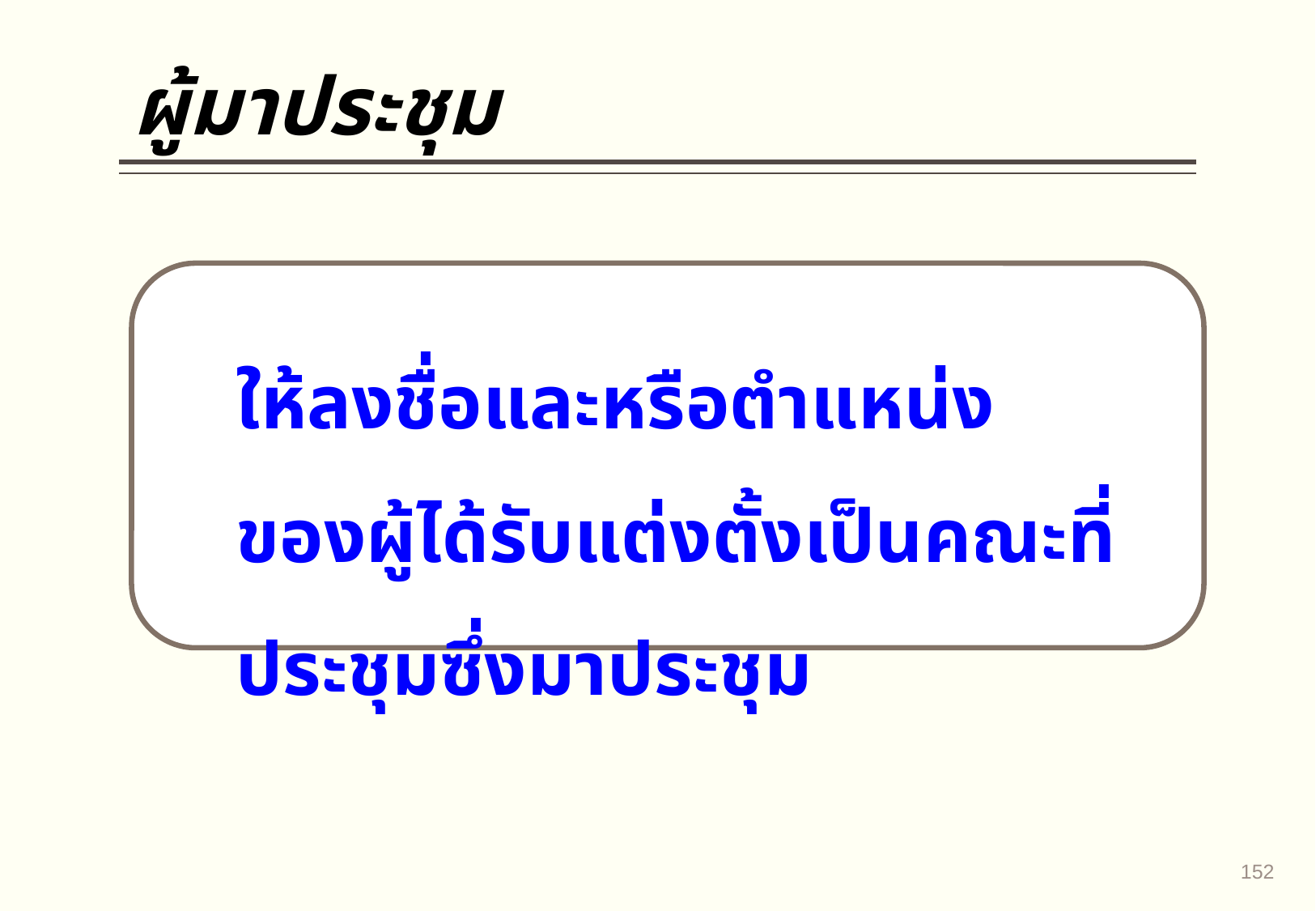

ผู้มาประชุม

ให้ลงชื่อและหรือตำแหน่งของผู้ได้รับแต่งตั้งเป็นคณะที่ประชุมซึ่งมาประชุม
152